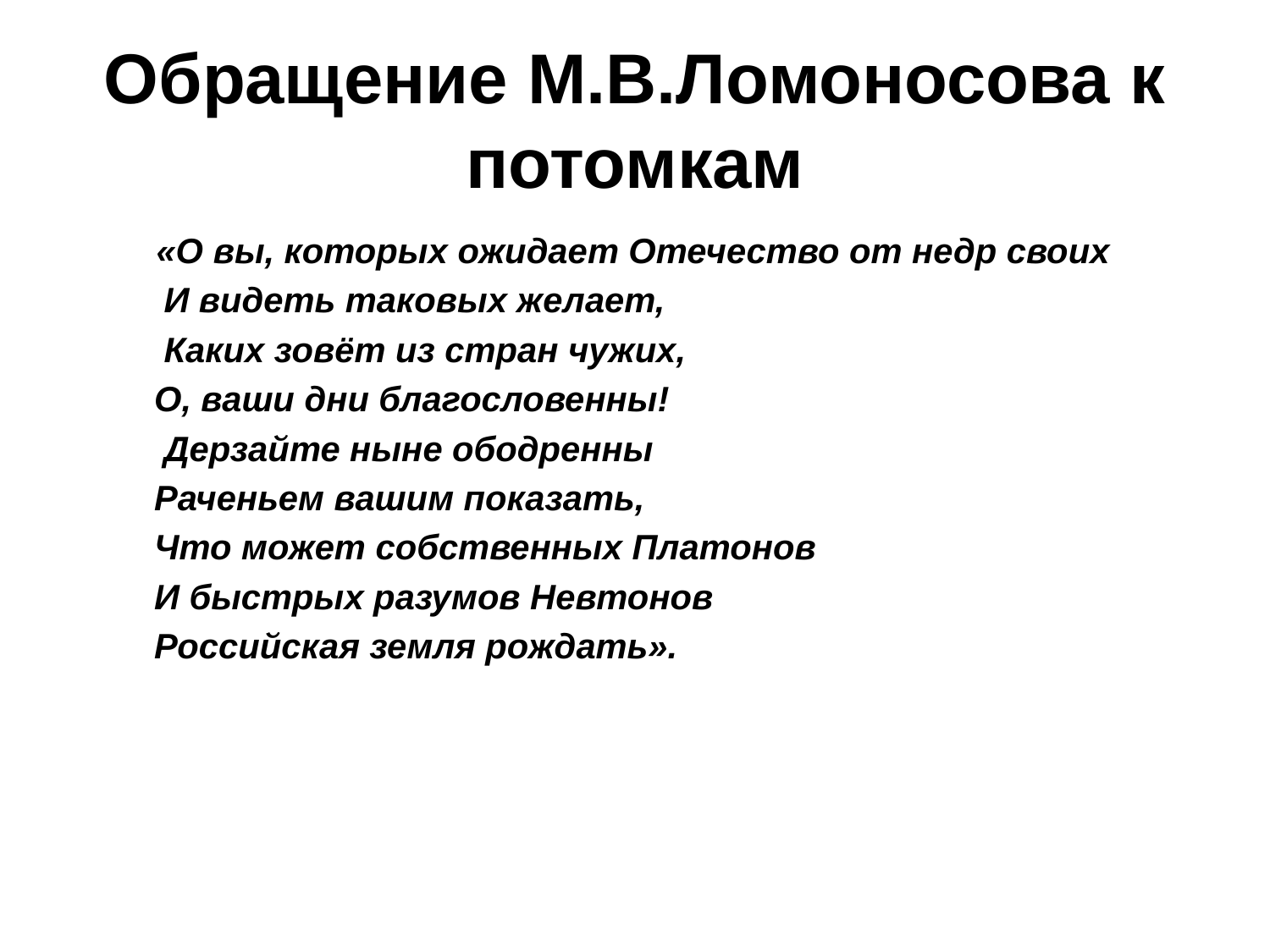

# Обращение М.В.Ломоносова к потомкам
         «О вы, которых ожидает Отечество от недр своих
         И видеть таковых желает,
         Каких зовёт из стран чужих,
        О, ваши дни благословенны!
         Дерзайте ныне ободренны
        Раченьем вашим показать,
        Что может собственных Платонов
        И быстрых разумов Невтонов
        Российская земля рождать».